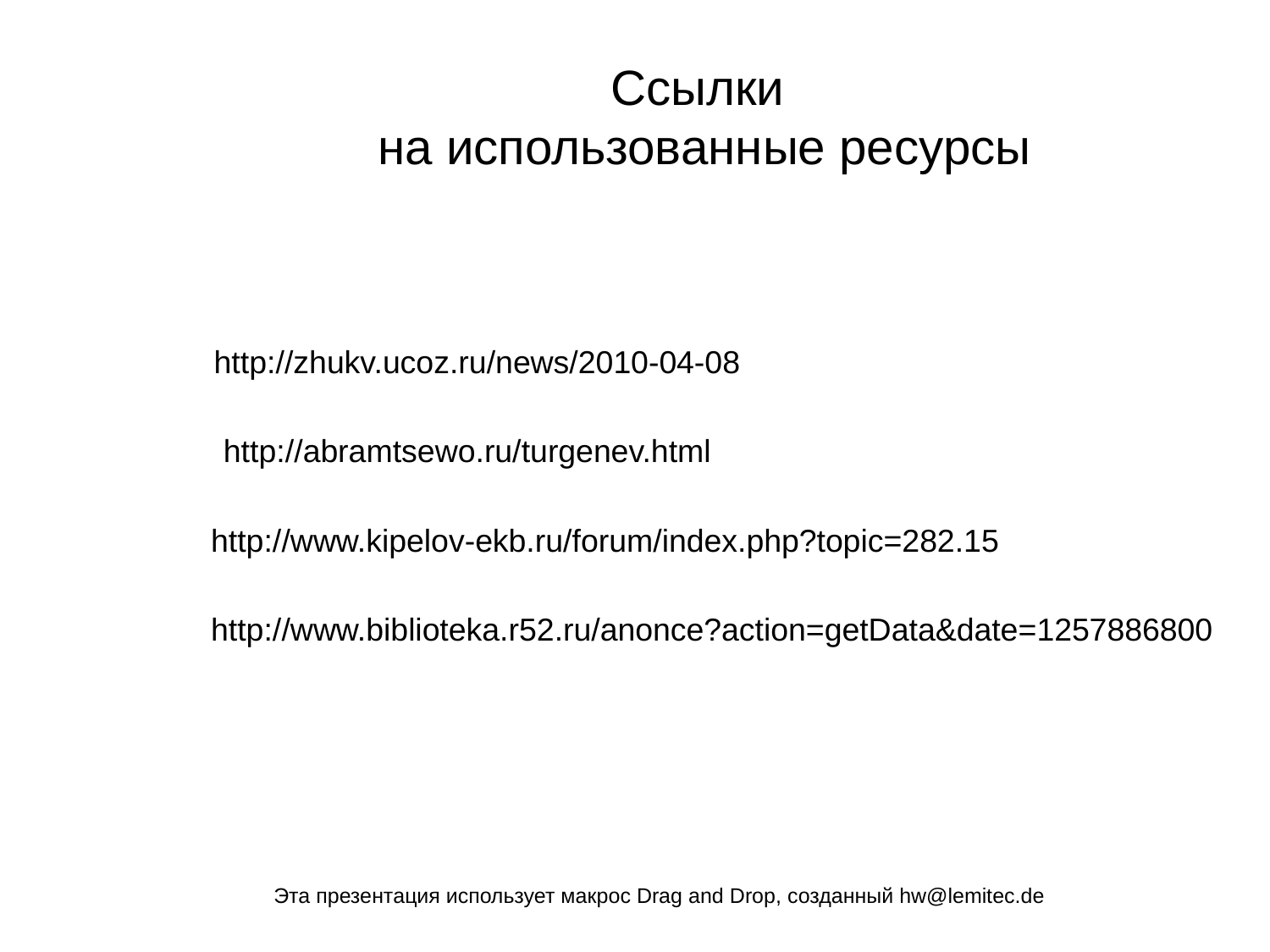

Ссылки
на использованные ресурсы
http://zhukv.ucoz.ru/news/2010-04-08
http://abramtsewo.ru/turgenev.html
http://www.kipelov-ekb.ru/forum/index.php?topic=282.15
http://www.biblioteka.r52.ru/anonce?action=getData&date=1257886800
Эта презентация использует макрос Drag and Drop, созданный hw@lemitec.de